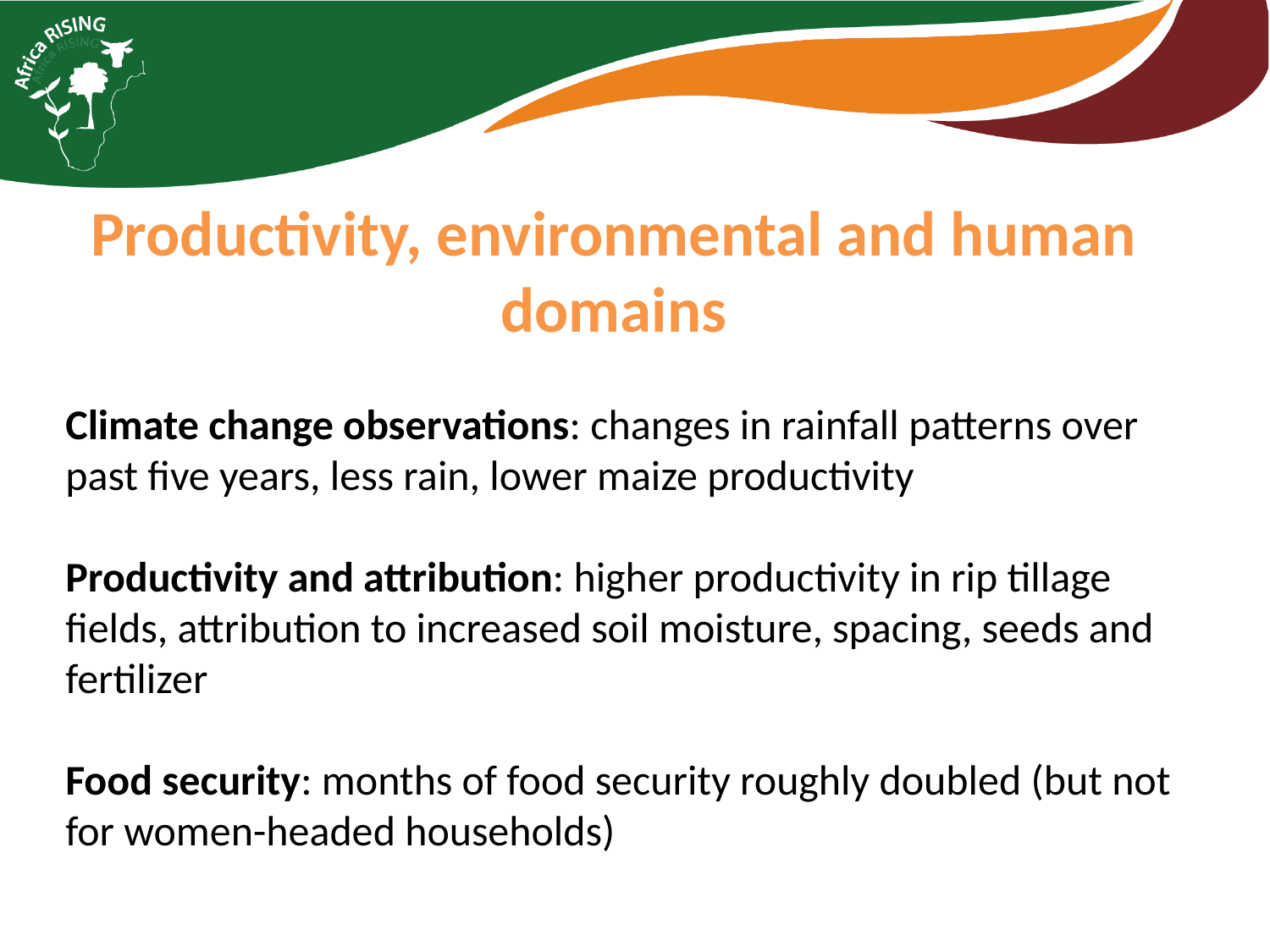

# Productivity, environmental and human domains
Climate change observations: changes in rainfall patterns over past five years, less rain, lower maize productivity

Productivity and attribution: higher productivity in rip tillage fields, attribution to increased soil moisture, spacing, seeds and fertilizer

Food security: months of food security roughly doubled (but not for women-headed households)